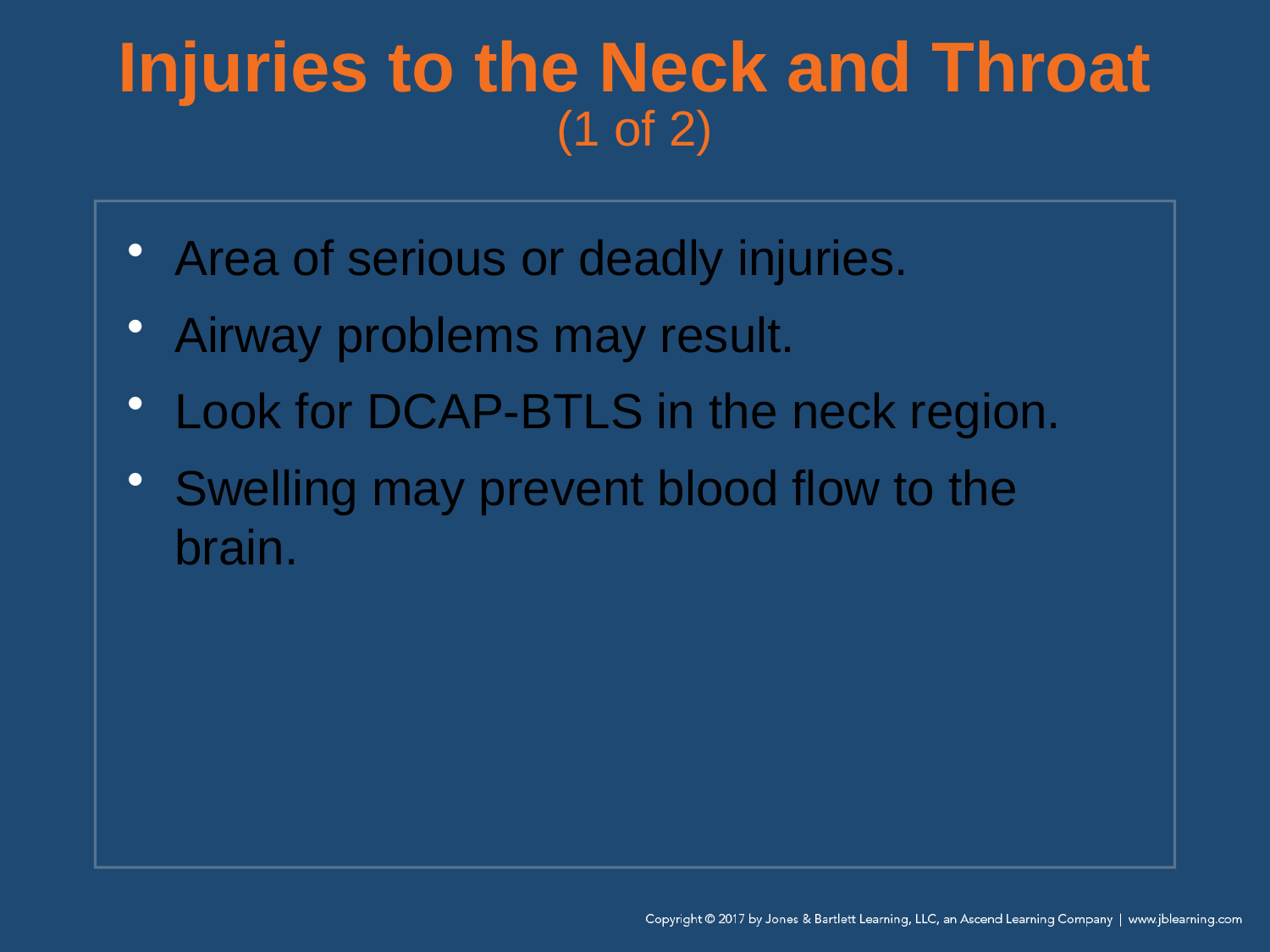

# Injuries to the Neck and Throat (1 of 2)
Area of serious or deadly injuries.
Airway problems may result.
Look for DCAP-BTLS in the neck region.
Swelling may prevent blood flow to the brain.